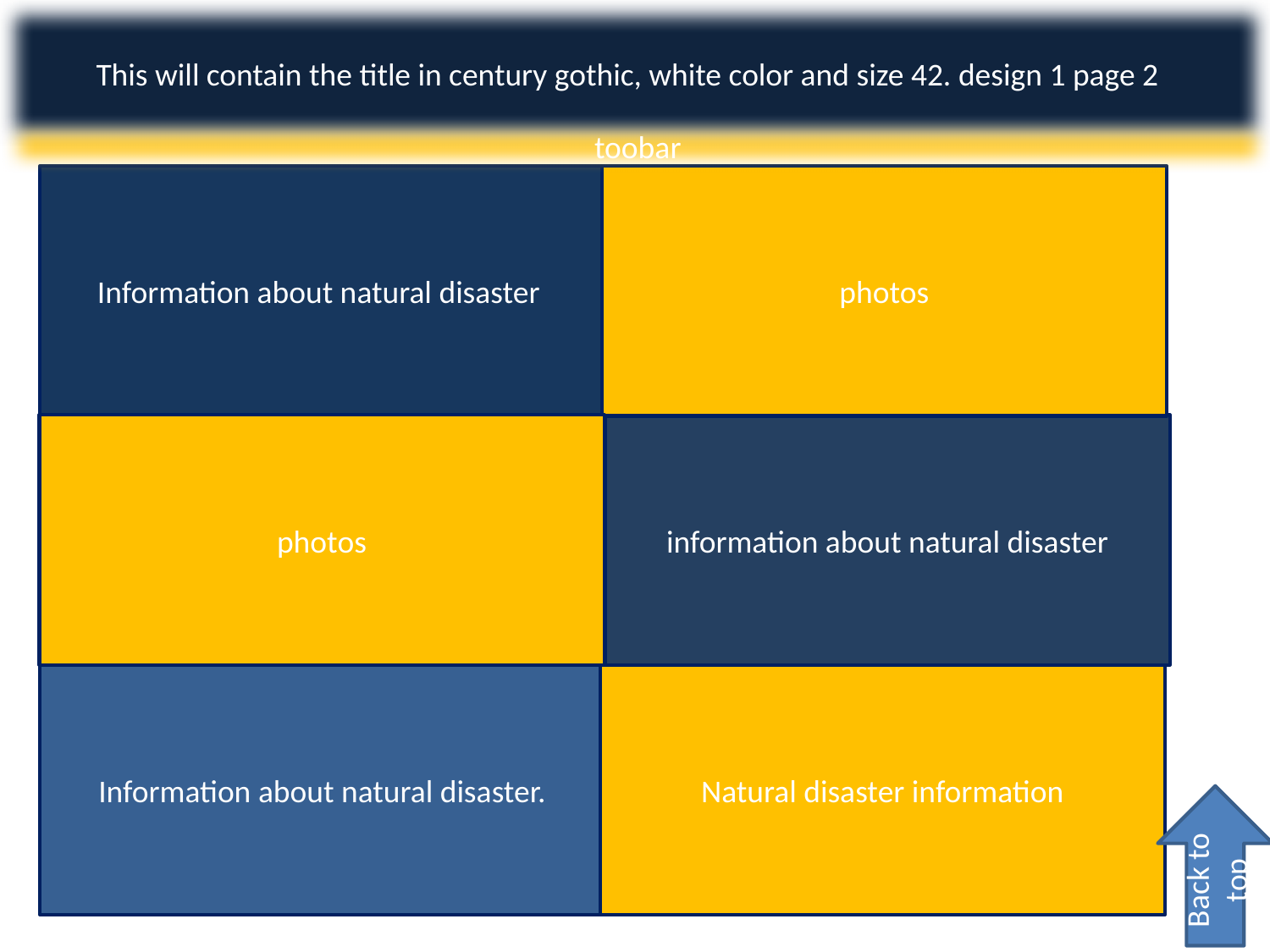

This will contain the title in century gothic, white color and size 42. design 1 page 2
toobar
Information about natural disaster
photos
#
photos
information about natural disaster

Information about natural disaster.
Natural disaster information
Back to top